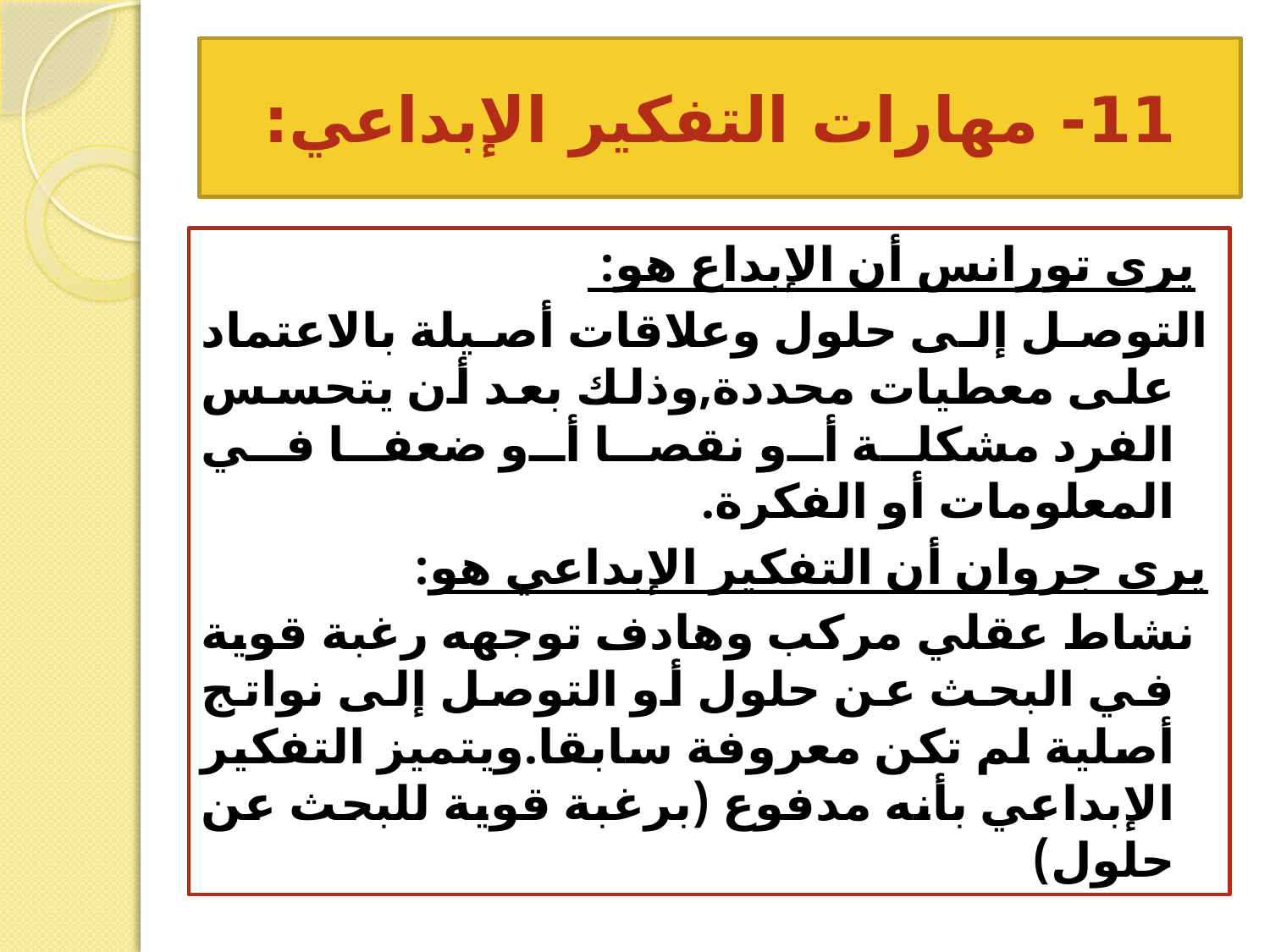

# 11- مهارات التفكير الإبداعي:
 يرى تورانس أن الإبداع هو:
التوصل إلى حلول وعلاقات أصيلة بالاعتماد على معطيات محددة,وذلك بعد أن يتحسس الفرد مشكلة أو نقصا أو ضعفا في المعلومات أو الفكرة.
يرى جروان أن التفكير الإبداعي هو:
 نشاط عقلي مركب وهادف توجهه رغبة قوية في البحث عن حلول أو التوصل إلى نواتج أصلية لم تكن معروفة سابقا.ويتميز التفكير الإبداعي بأنه مدفوع (برغبة قوية للبحث عن حلول)